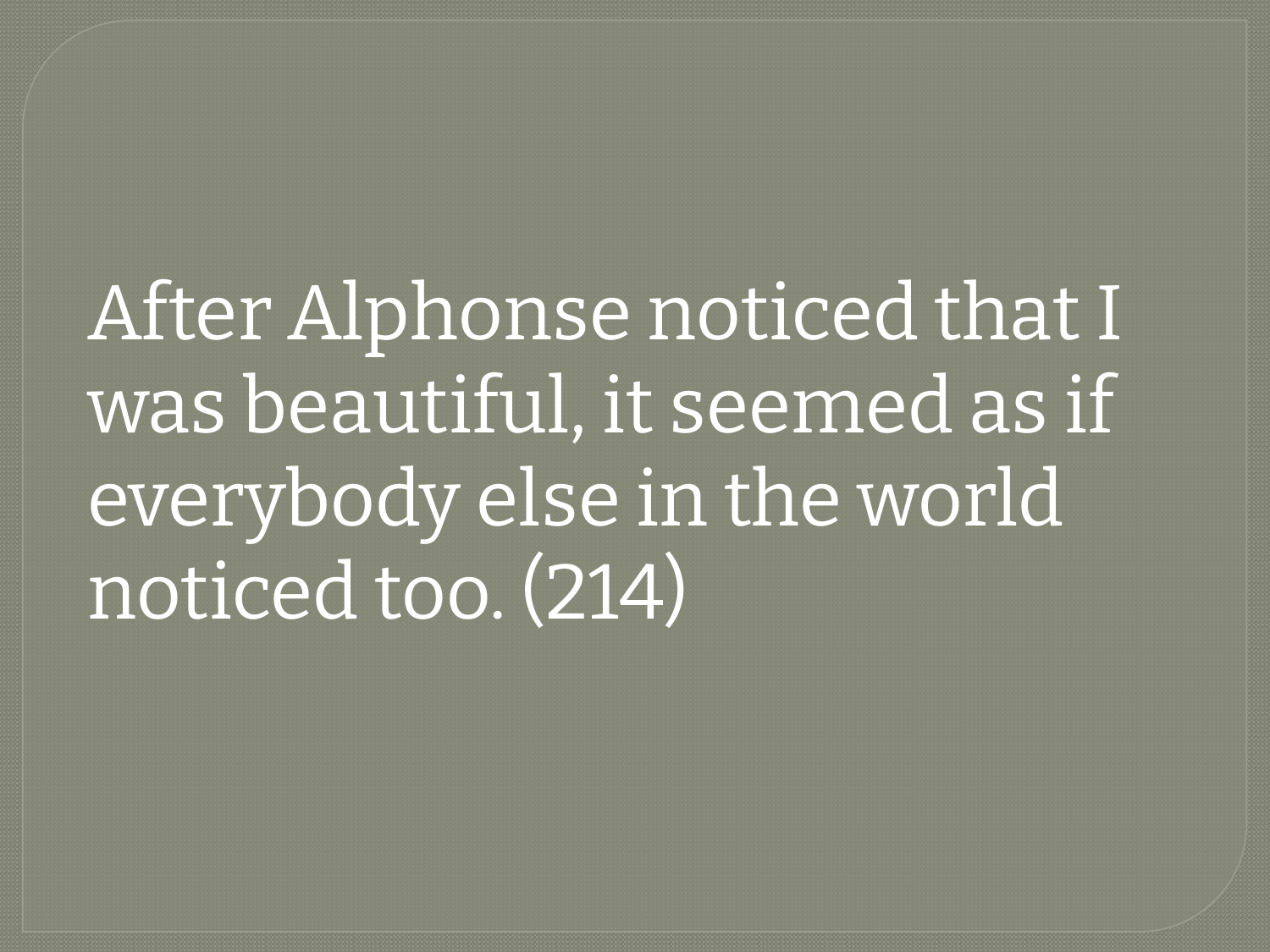

After Alphonse noticed that I was beautiful, it seemed as if everybody else in the world noticed too. (214)